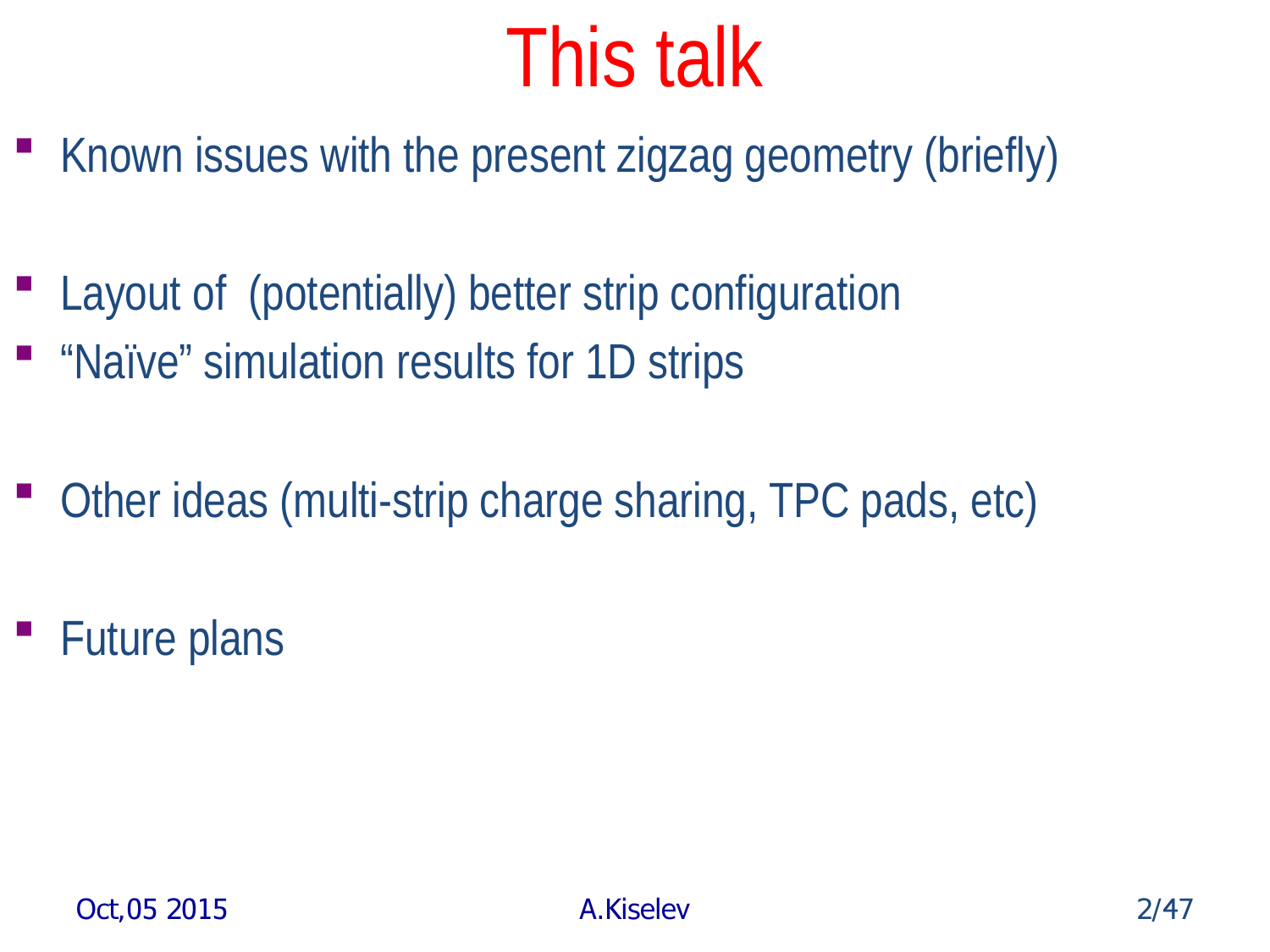

# This talk
Known issues with the present zigzag geometry (briefly)

Layout of  (potentially) better strip configuration
“Naïve” simulation results for 1D strips

Other ideas (multi-strip charge sharing, TPC pads, etc)

Future plans
Oct,05 2015
A.Kiselev
2/47